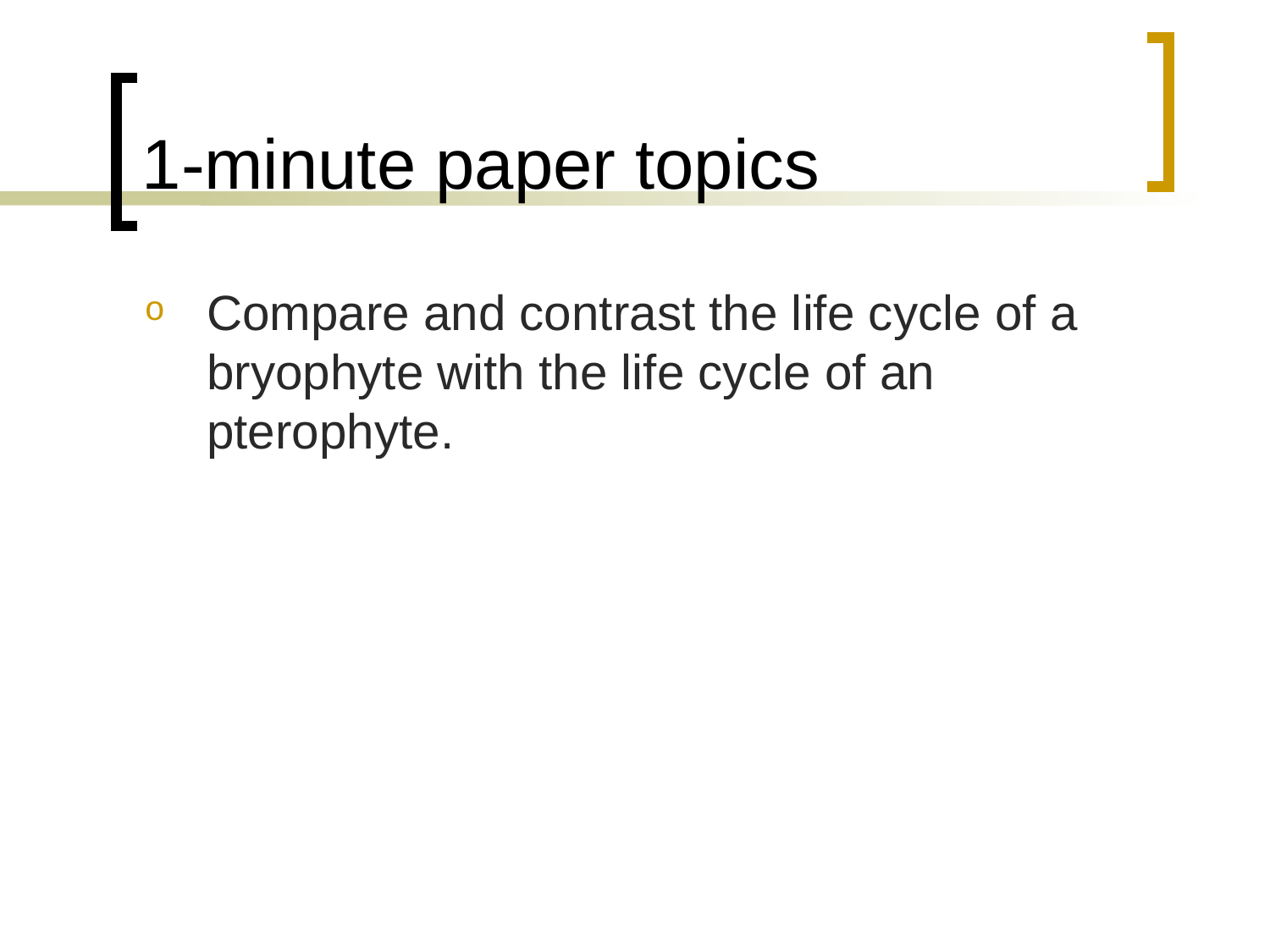

# 1-minute paper topics
Compare and contrast the life cycle of a bryophyte with the life cycle of an pterophyte.